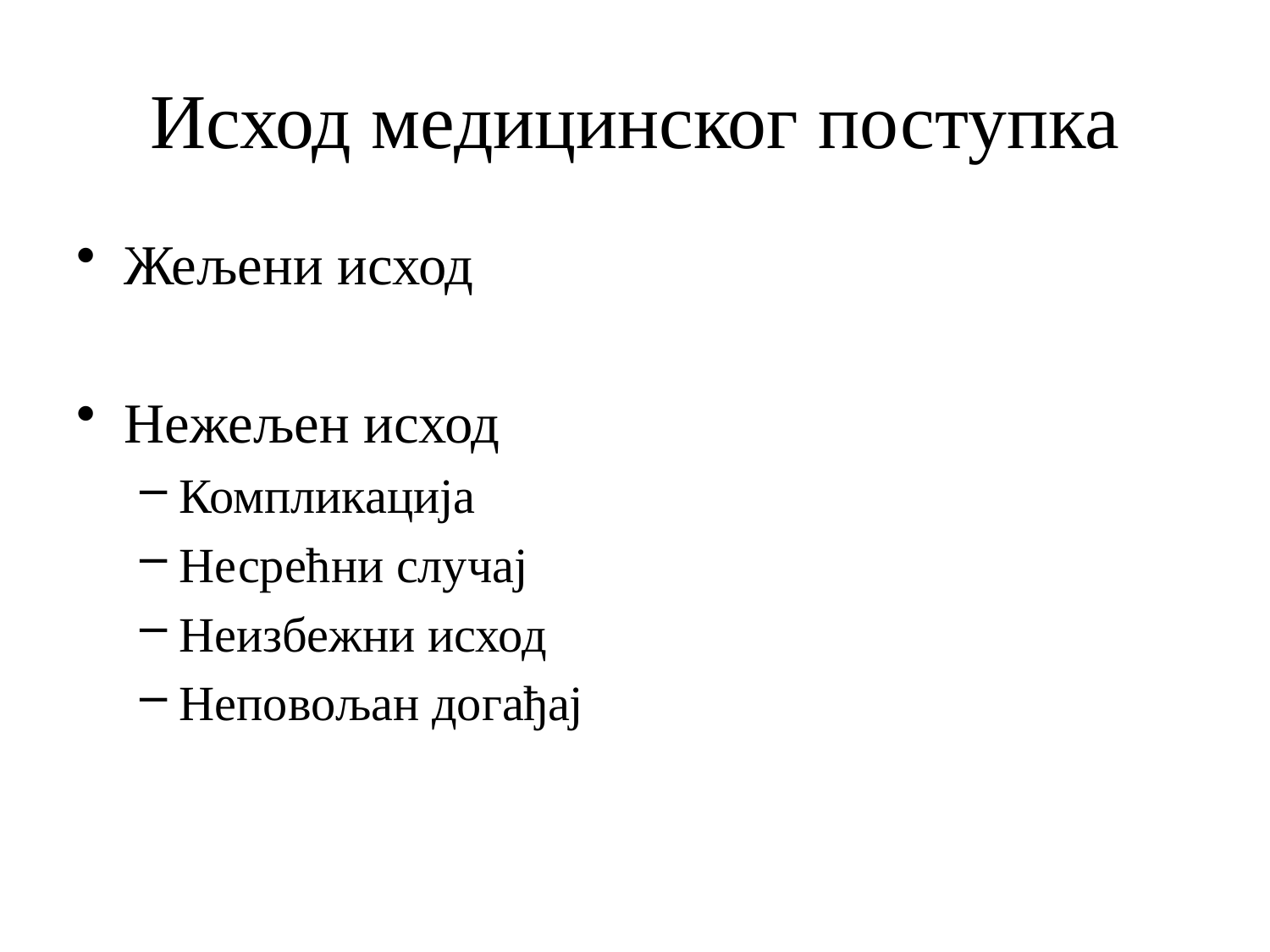

# Исход медицинског поступка
Жељени исход

Нежељен исход
Компликација
Несрећни случај
Неизбежни исход
Неповољан догађај